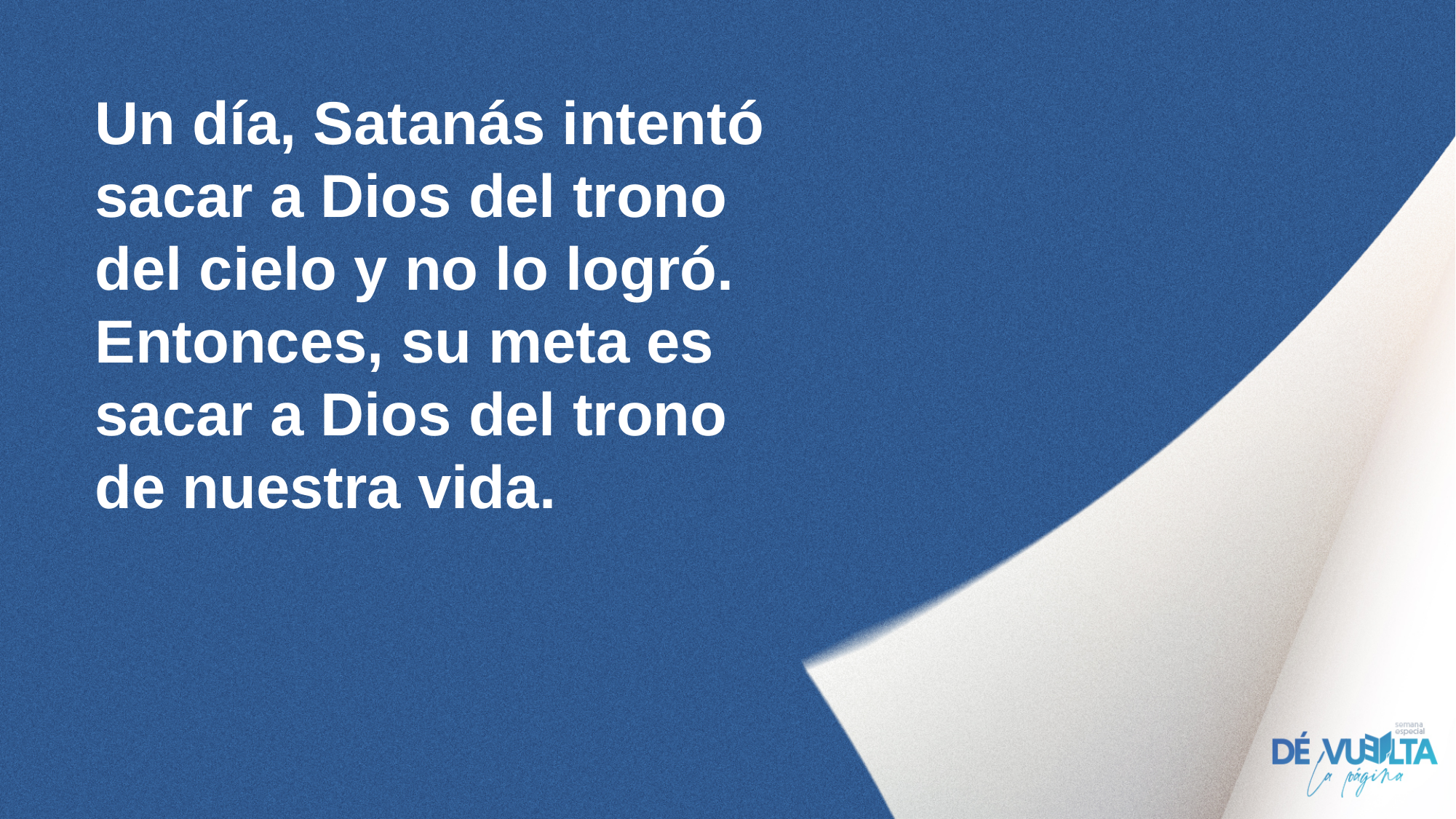

Un día, Satanás intentó sacar a Dios del trono    del cielo y no lo logró. Entonces, su meta es sacar a Dios del trono     de nuestra vida.